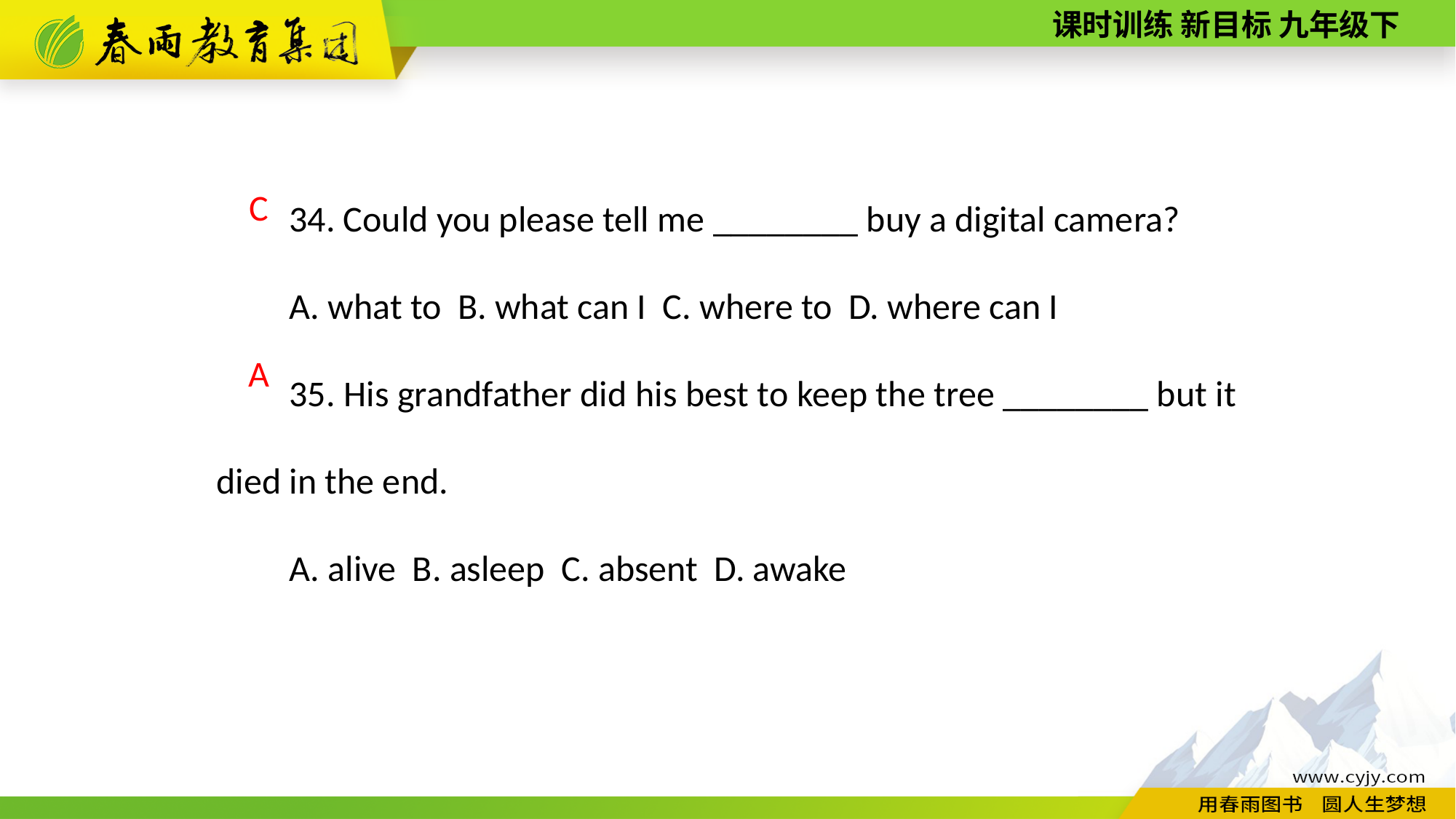

34. Could you please tell me ________ buy a digital camera?
A. what to  B. what can I  C. where to  D. where can I
35. His grandfather did his best to keep the tree ________ but it died in the end.
A. alive  B. asleep  C. absent  D. awake
C
A